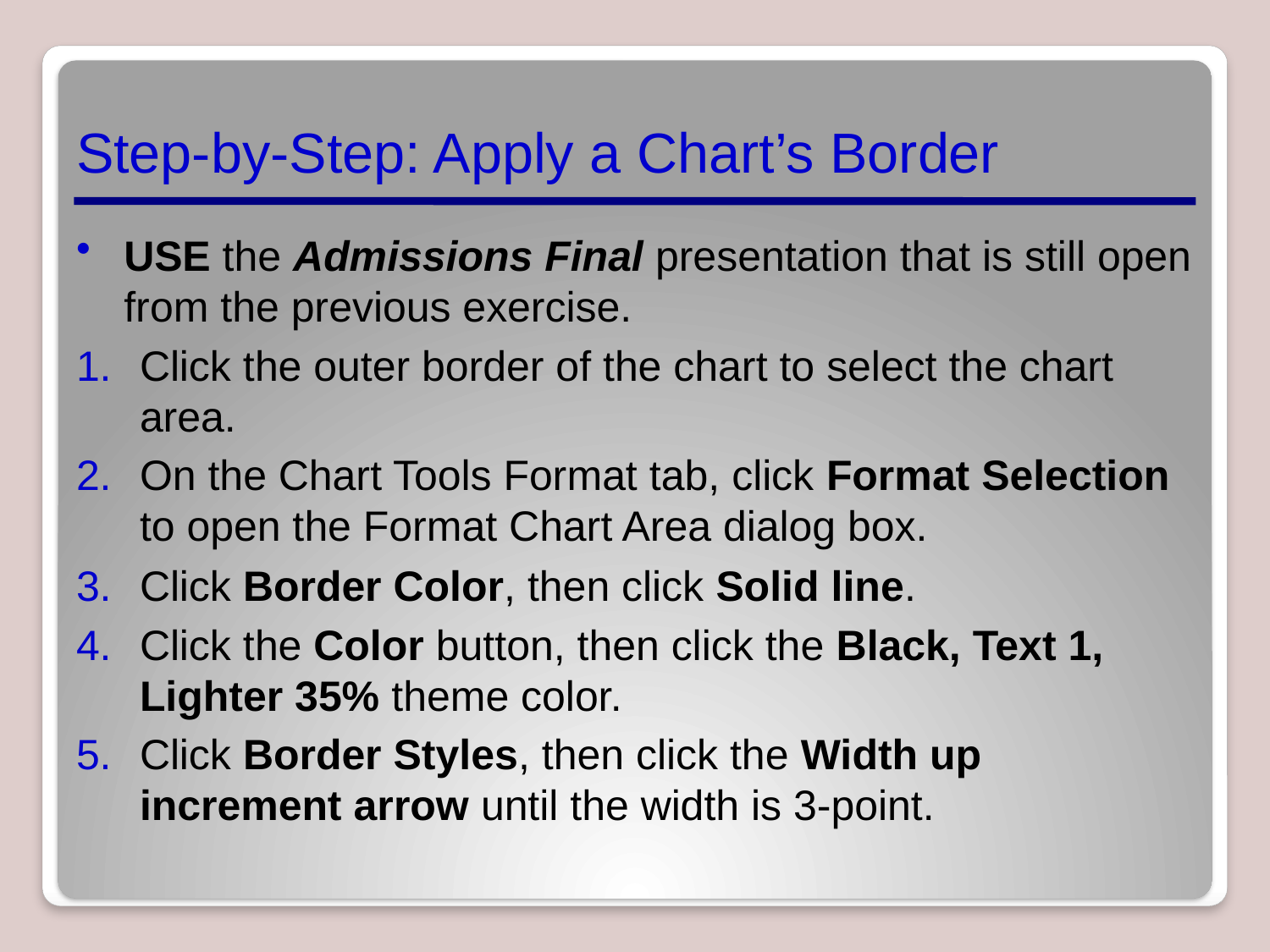

# Step-by-Step: Apply a Chart’s Border
USE the Admissions Final presentation that is still open from the previous exercise.
Click the outer border of the chart to select the chart area.
On the Chart Tools Format tab, click Format Selection to open the Format Chart Area dialog box.
Click Border Color, then click Solid line.
Click the Color button, then click the Black, Text 1, Lighter 35% theme color.
Click Border Styles, then click the Width up increment arrow until the width is 3-point.